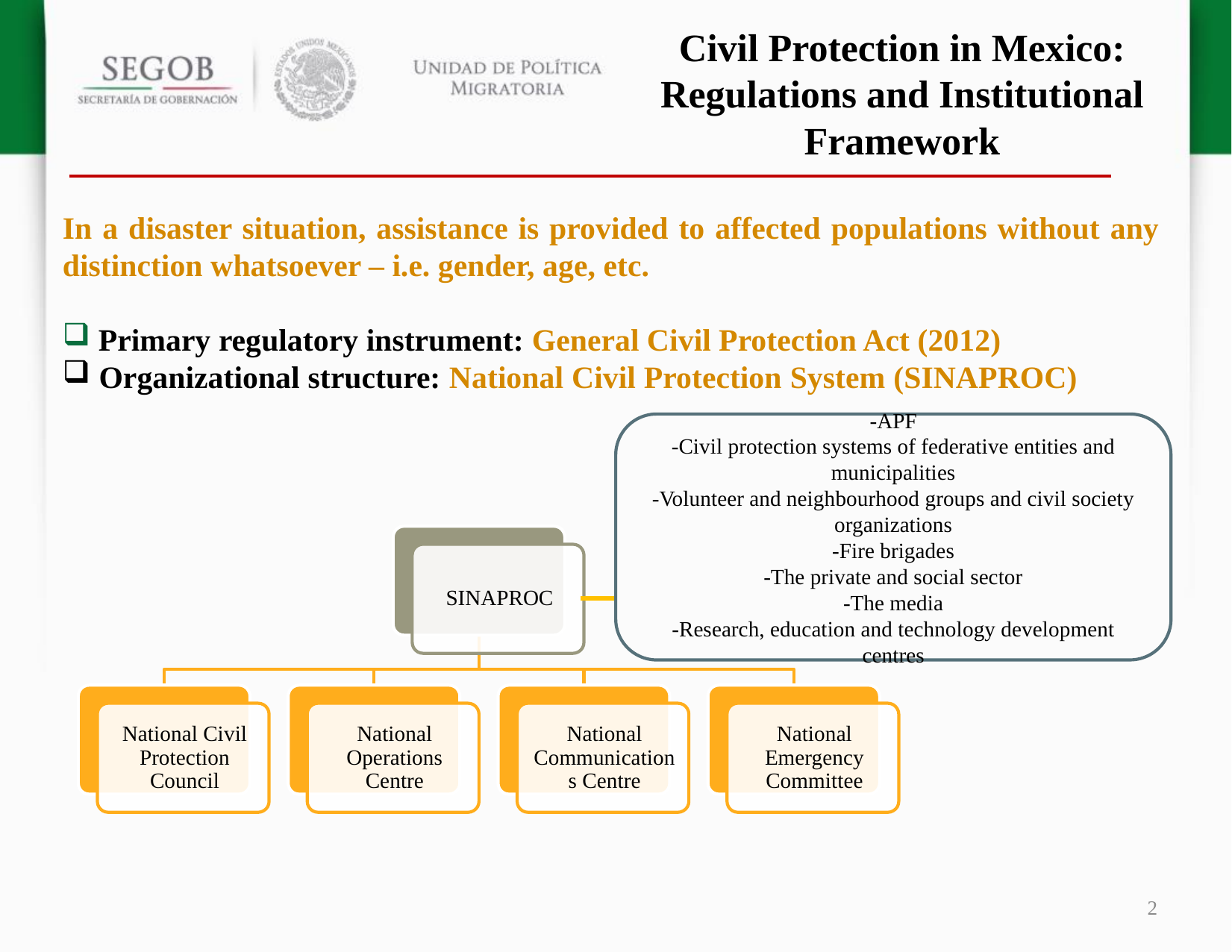

# Civil Protection in Mexico: Regulations and Institutional Framework

In a disaster situation, assistance is provided to affected populations without any distinction whatsoever – i.e. gender, age, etc.

 Primary regulatory instrument: General Civil Protection Act (2012)
 Organizational structure: National Civil Protection System (SINAPROC)
SINAPROC
National Civil Protection Council
National Operations Centre
National Communications Centre
National Emergency Committee
-APF
-Civil protection systems of federative entities and municipalities
-Volunteer and neighbourhood groups and civil society organizations
-Fire brigades
-The private and social sector
-The media
-Research, education and technology development centres
2